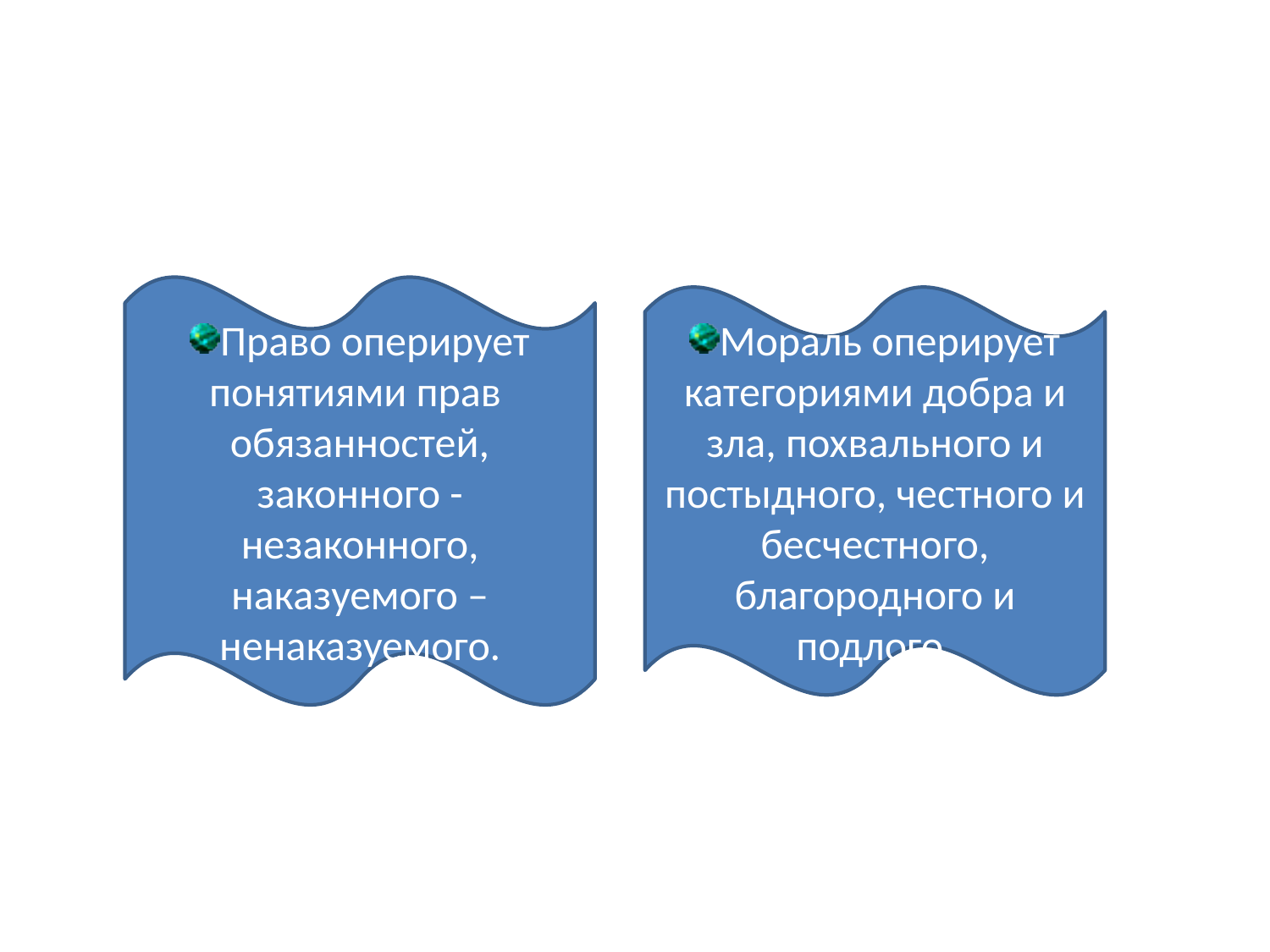

#

Право оперирует понятиями прав  обязанностей, законного - незаконного, наказуемого – ненаказуемого.
Мораль оперирует категориями добра и зла, похвального и постыдного, честного и бесчестного, благородного и подлого.